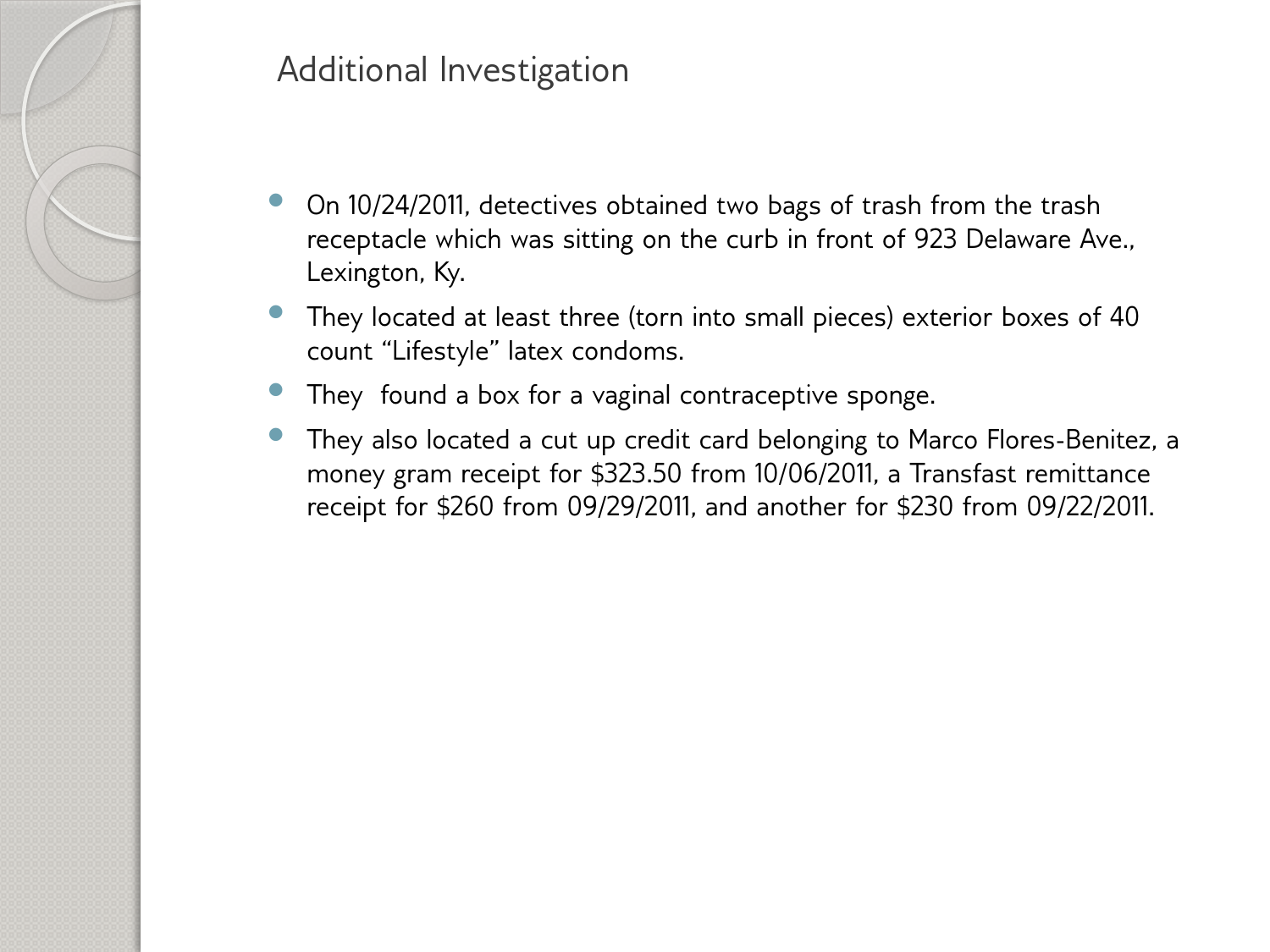

# Additional Investigation
On 10/24/2011, detectives obtained two bags of trash from the trash receptacle which was sitting on the curb in front of 923 Delaware Ave., Lexington, Ky.
They located at least three (torn into small pieces) exterior boxes of 40 count “Lifestyle” latex condoms.
They  found a box for a vaginal contraceptive sponge.
They also located a cut up credit card belonging to Marco Flores-Benitez, a money gram receipt for $323.50 from 10/06/2011, a Transfast remittance receipt for $260 from 09/29/2011, and another for $230 from 09/22/2011.